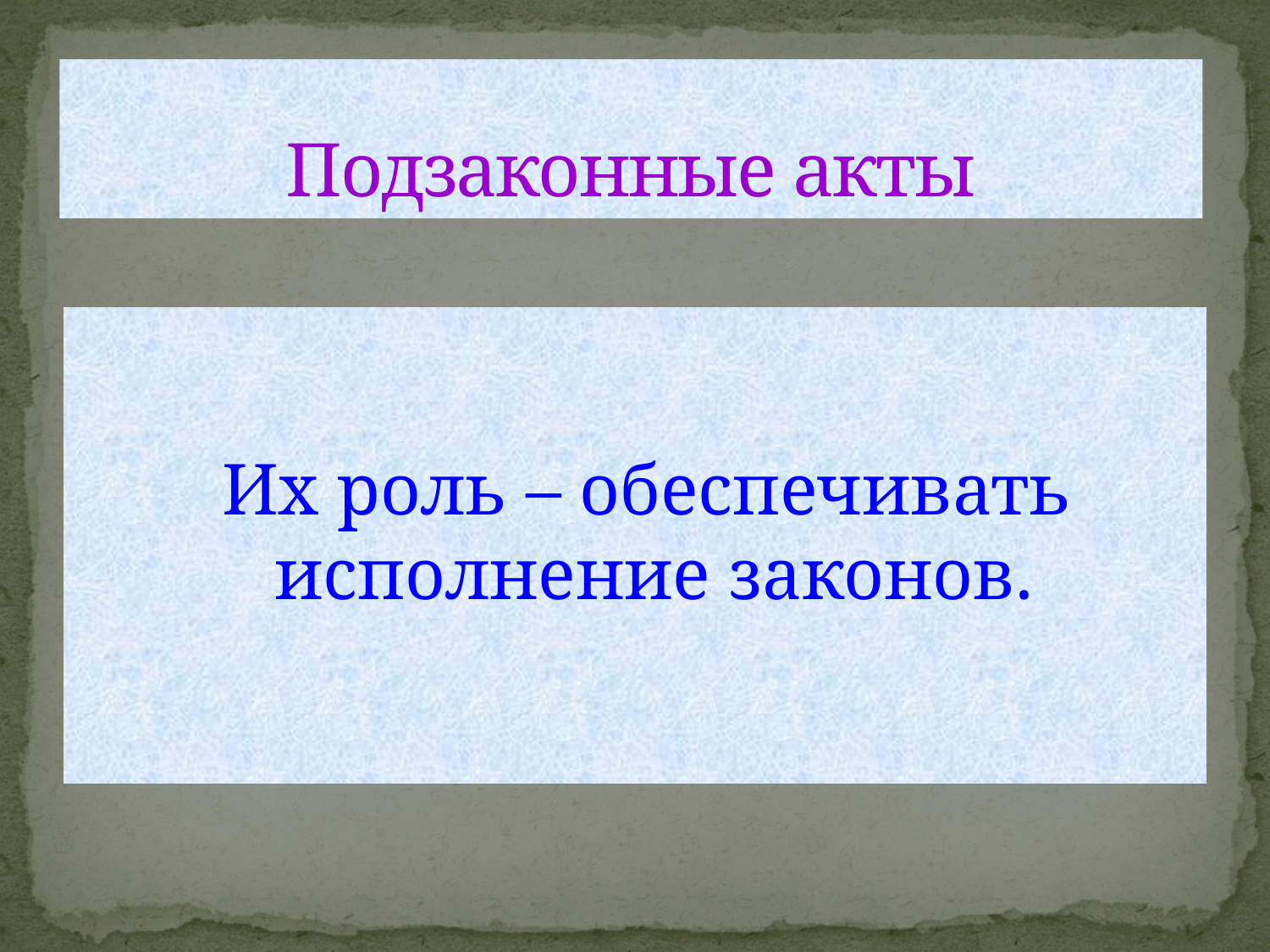

# Подзаконные акты

  Их роль – обеспечивать исполнение законов.